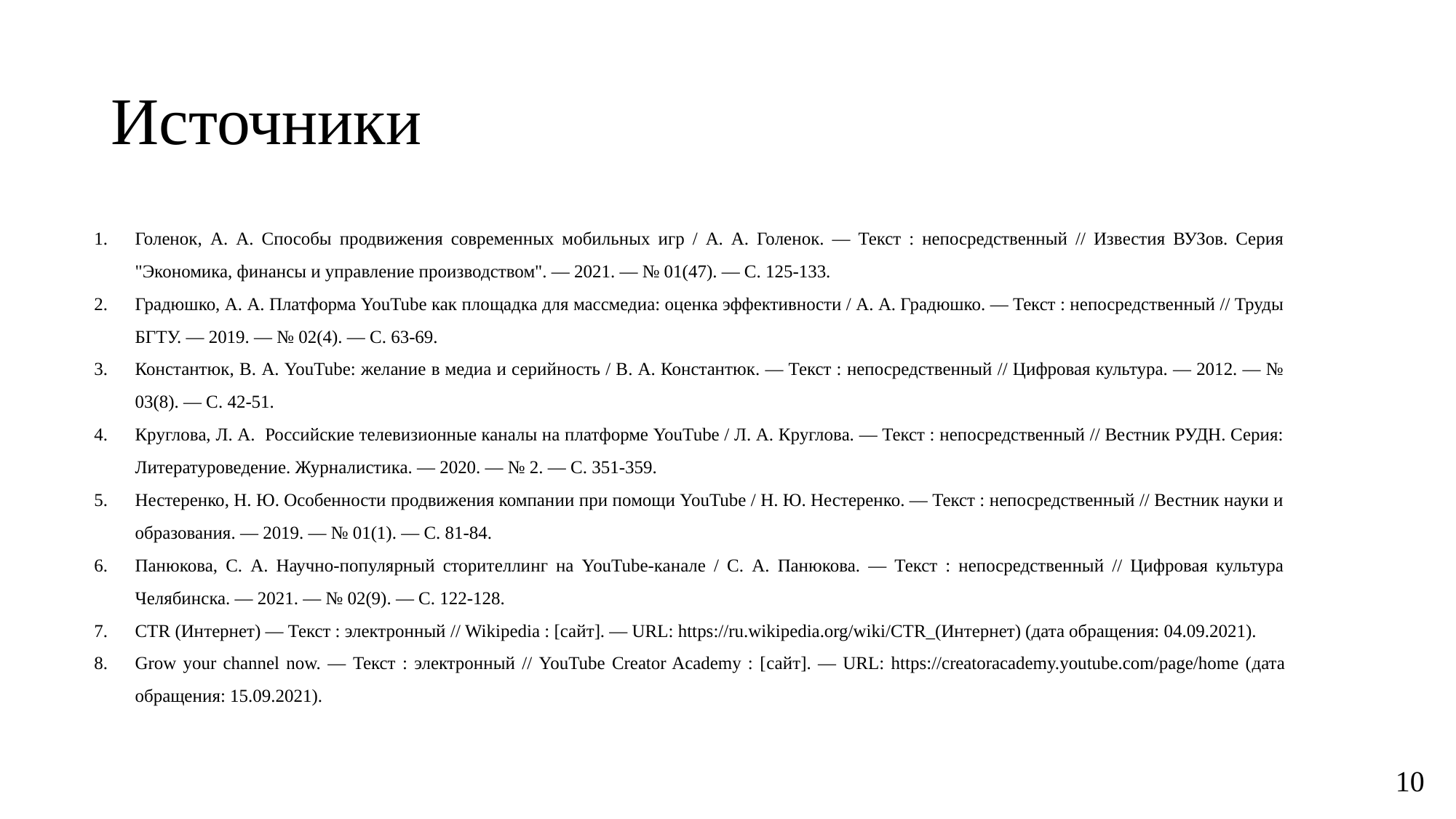

# Источники
Голенок, А. А. Способы продвижения современных мобильных игр / А. А. Голенок. — Текст : непосредственный // Известия ВУЗов. Серия "Экономика, финансы и управление производством". — 2021. — № 01(47). — С. 125-133.
Градюшко, А. А. Платформа YouTube как площадка для массмедиа: оценка эффективности / А. А. Градюшко. — Текст : непосредственный // Труды БГТУ. — 2019. — № 02(4). — С. 63-69.
Константюк, В. А. YouTube: желание в медиа и серийность / В. А. Константюк. — Текст : непосредственный // Цифровая культура. — 2012. — № 03(8). — С. 42-51.
Круглова, Л. А.  Российские телевизионные каналы на платформе YouTube / Л. А. Круглова. — Текст : непосредственный // Вестник РУДН. Серия: Литературоведение. Журналистика. — 2020. — № 2. — С. 351-359.
Нестеренко, Н. Ю. Особенности продвижения компании при помощи YouTube / Н. Ю. Нестеренко. — Текст : непосредственный // Вестник науки и образования. — 2019. — № 01(1). — С. 81-84.
Панюкова, С. А. Научно-популярный сторителлинг на YouTube-канале / С. А. Панюкова. — Текст : непосредственный // Цифровая культура Челябинска. — 2021. — № 02(9). — С. 122-128.
CTR (Интернет) — Текст : электронный // Wikipedia : [сайт]. — URL: https://ru.wikipedia.org/wiki/CTR_(Интернет) (дата обращения: 04.09.2021).
Grow your channel now. — Текст : электронный // YouTube Creator Academy : [сайт]. — URL: https://creatoracademy.youtube.com/page/home (дата обращения: 15.09.2021).
10